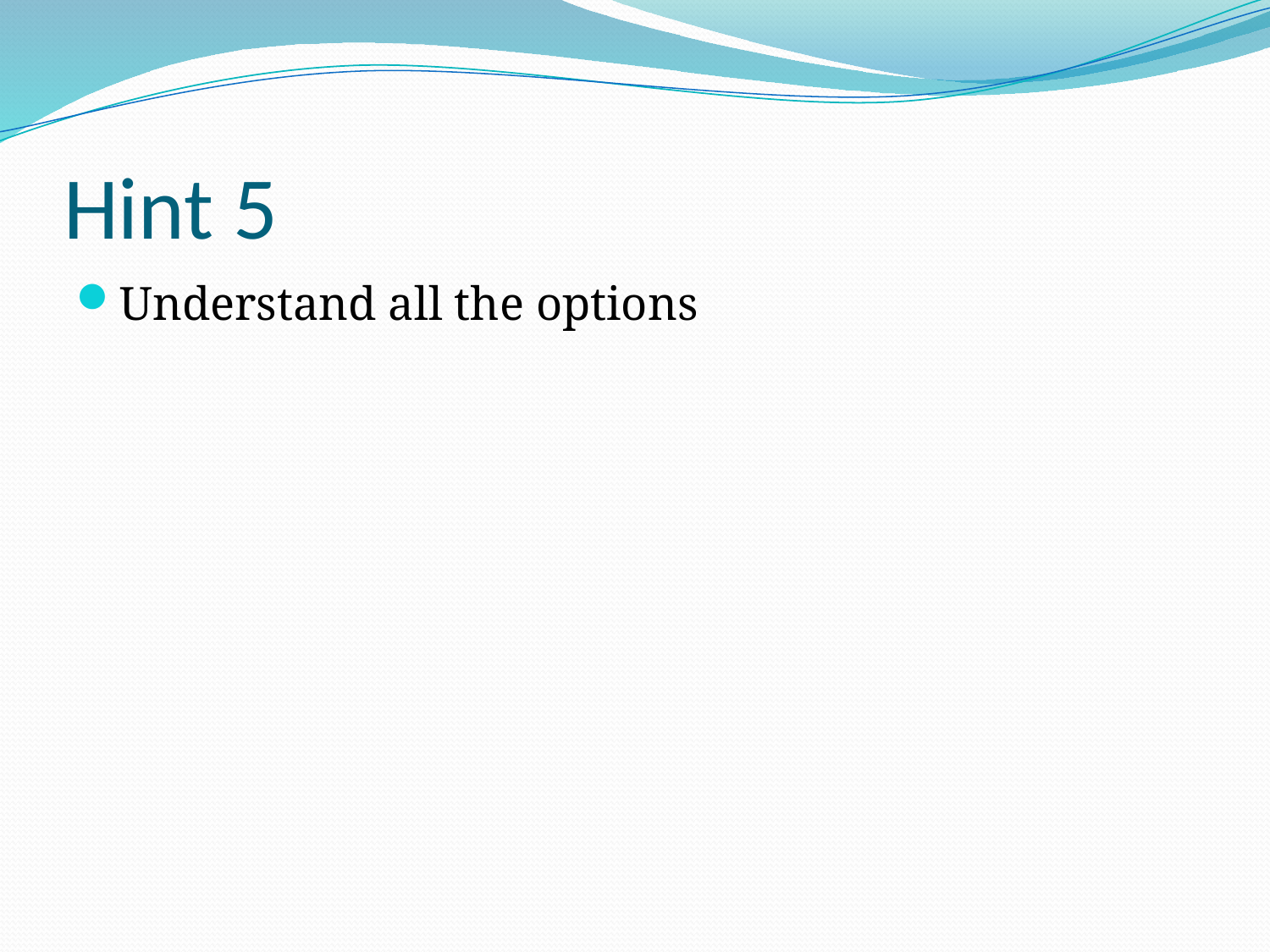

# Hint 5
Understand all the options